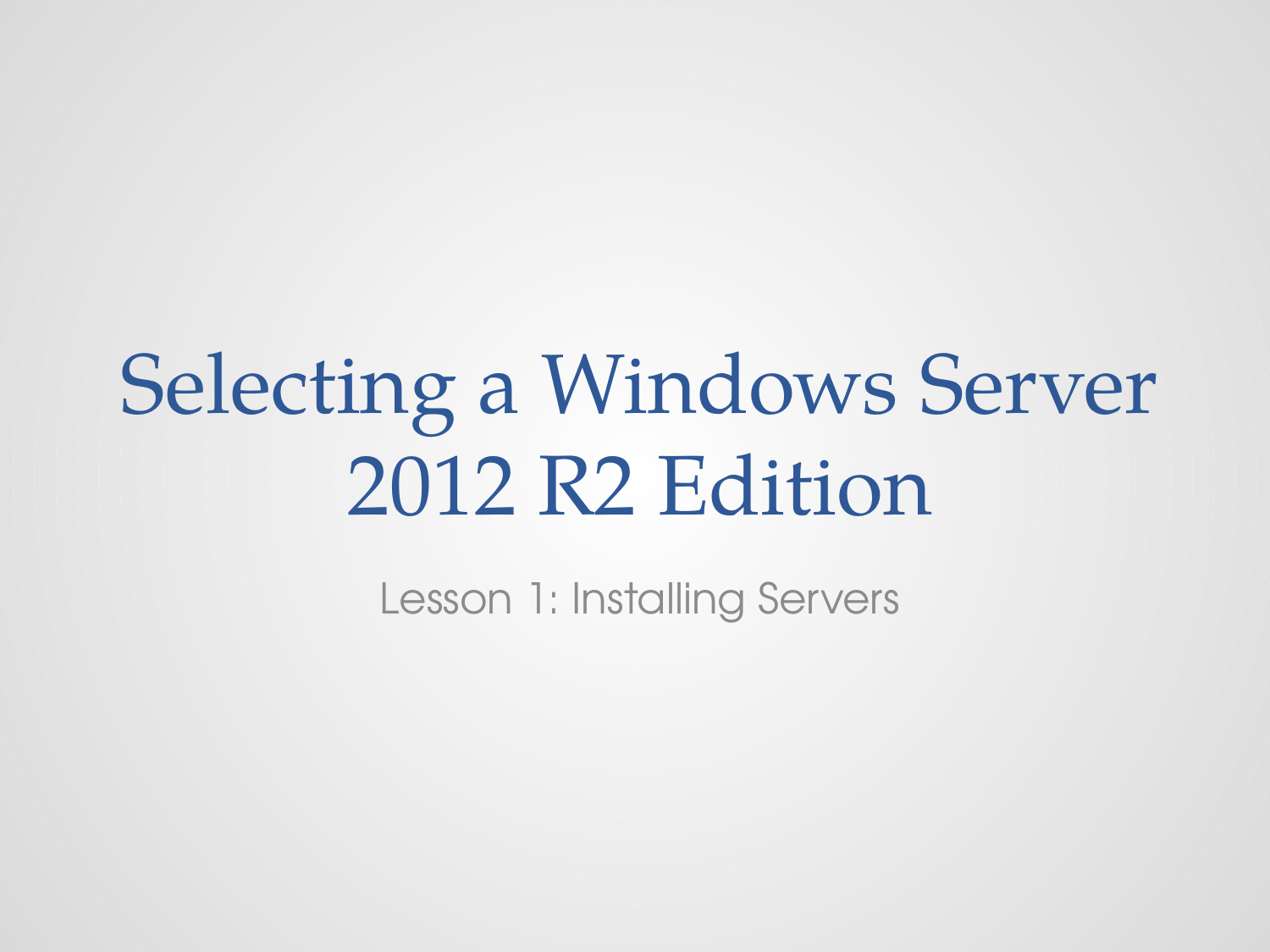

# Selecting a Windows Server 2012 R2 Edition
Lesson 1: Installing Servers
© 2013 John Wiley & Sons, Inc.
3